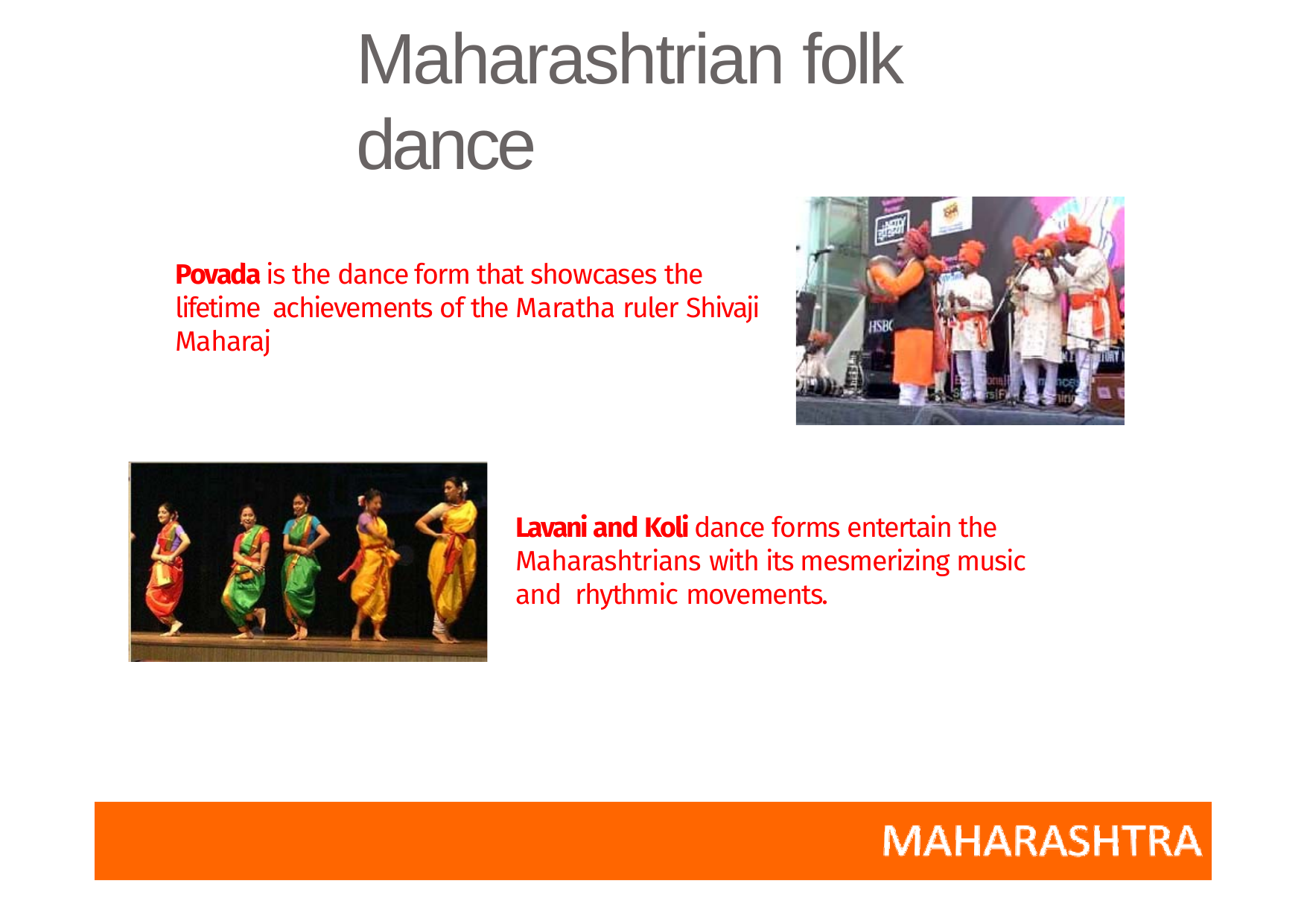

# Maharashtrian folk dance

Povada is the dance form that showcases the lifetime  achievements of the Maratha ruler Shivaji Maharaj

Lavani and Koli dance forms entertain the  Maharashtrians with its mesmerizing music and  rhythmic movements.

Dainik Bhaskar Group